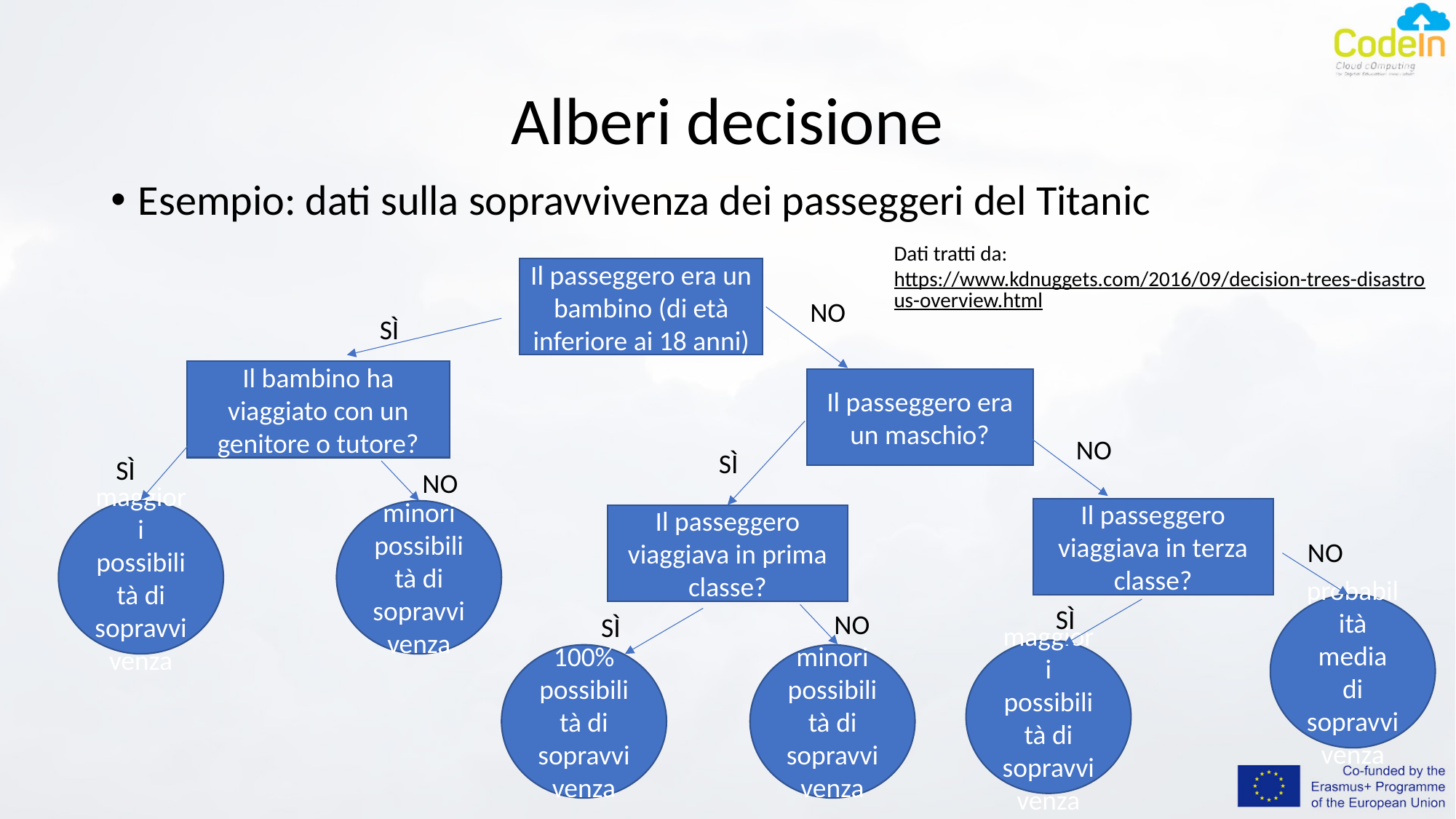

# Alberi decisione
Esempio: dati sulla sopravvivenza dei passeggeri del Titanic
Dati tratti da:
https://www.kdnuggets.com/2016/09/decision-trees-disastrous-overview.html
Il passeggero era un bambino (di età inferiore ai 18 anni)
NO
SÌ
Il bambino ha viaggiato con un genitore o tutore?
Il passeggero era un maschio?
NO
SÌ
SÌ
NO
Il passeggero viaggiava in terza classe?
maggiori possibilità di sopravvivenza
minori possibilità di sopravvivenza
Il passeggero viaggiava in prima classe?
NO
probabilità media di sopravvivenza
SÌ
NO
SÌ
maggiori possibilità di sopravvivenza
100% possibilità di sopravvivenza
minori possibilità di sopravvivenza